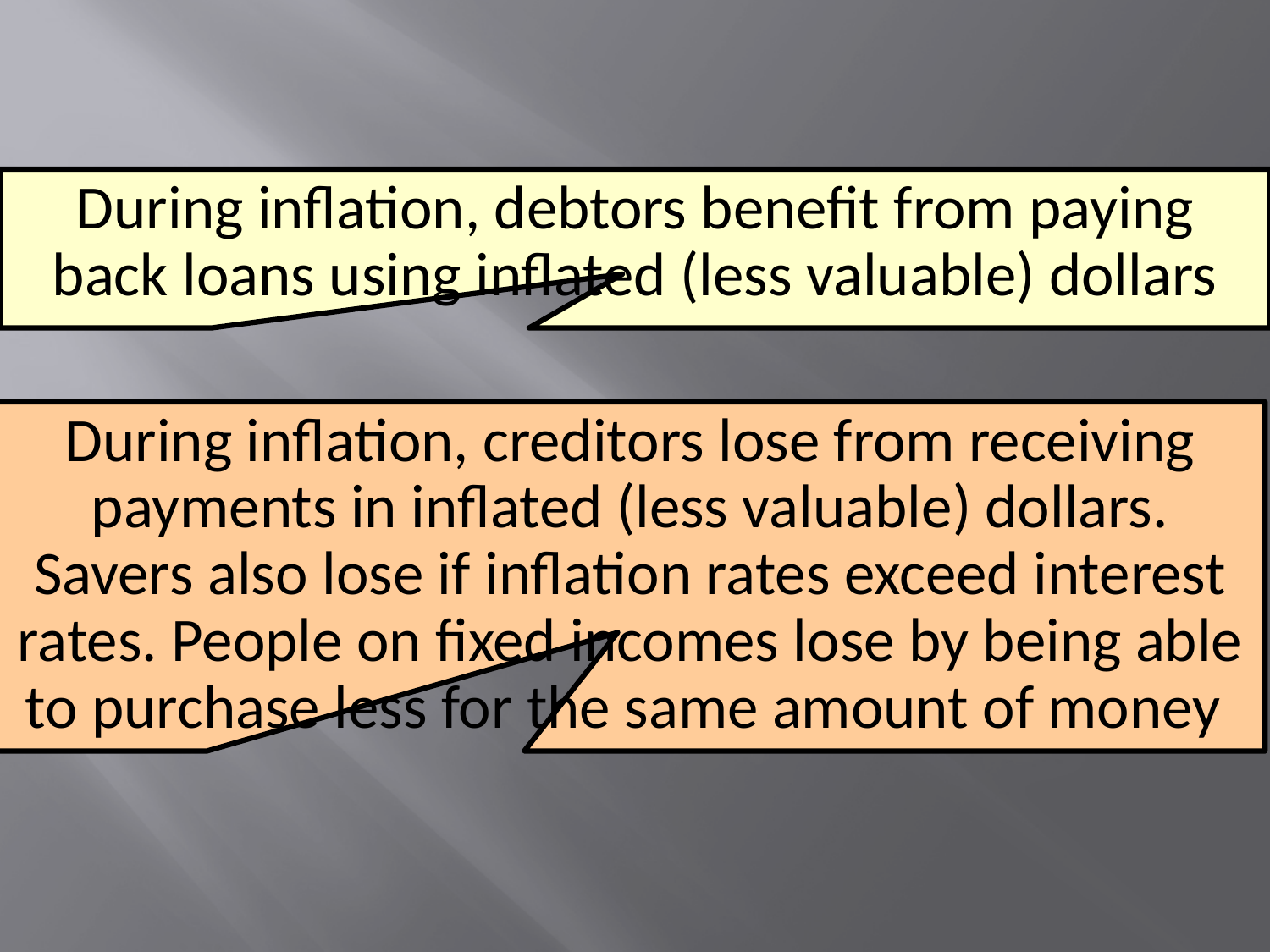

During inflation, debtors benefit from paying back loans using inflated (less valuable) dollars
During inflation, creditors lose from receiving payments in inflated (less valuable) dollars. Savers also lose if inflation rates exceed interest rates. People on fixed incomes lose by being able to purchase less for the same amount of money